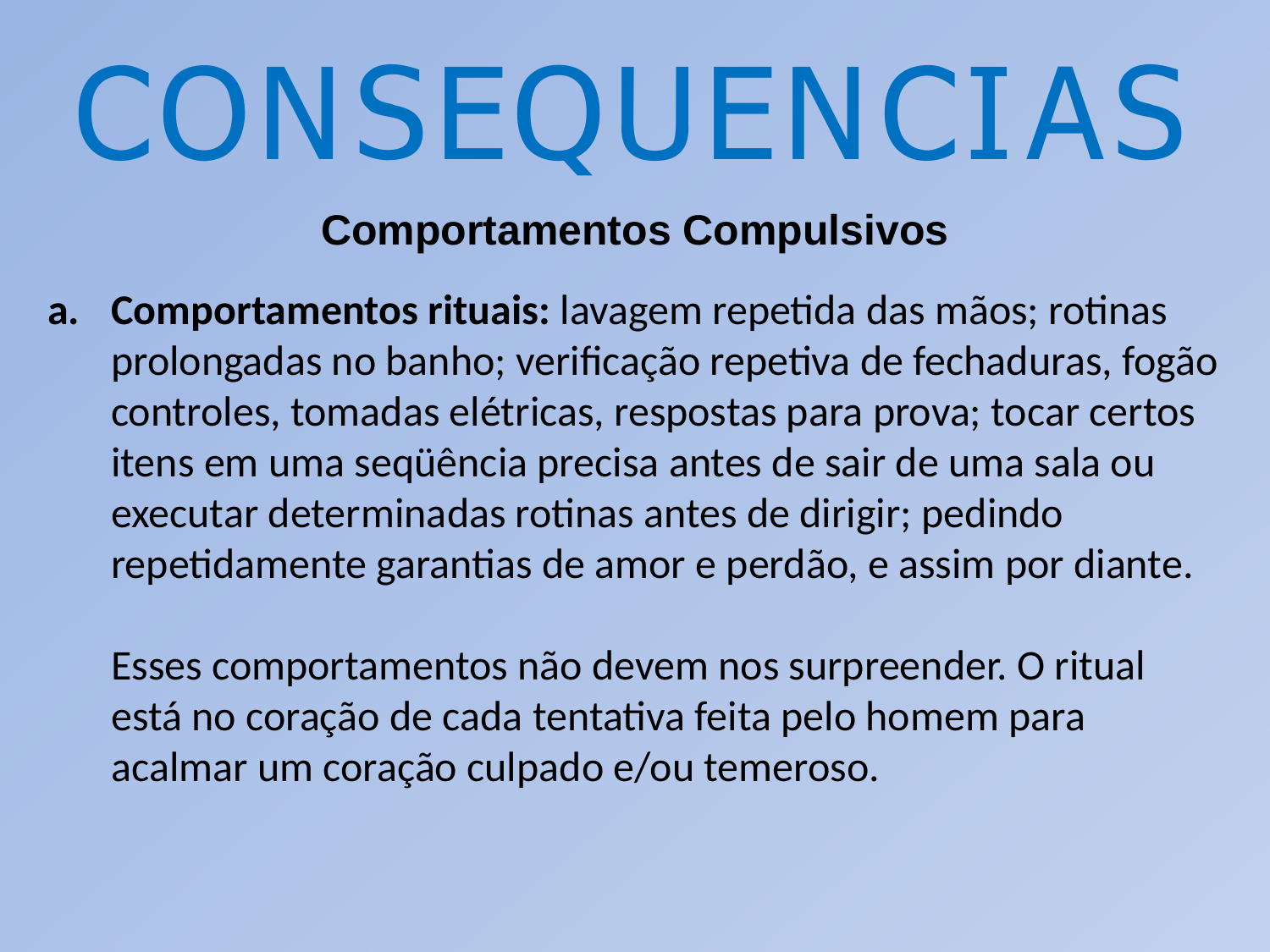

CONSEQUENCIAS

Comportamentos Compulsivos

Comportamentos rituais: lavagem repetida das mãos; rotinas prolongadas no banho; verificação repetiva de fechaduras, fogão controles, tomadas elétricas, respostas para prova; tocar certos itens em uma seqüência precisa antes de sair de uma sala ou executar determinadas rotinas antes de dirigir; pedindo repetidamente garantias de amor e perdão, e assim por diante.
Esses comportamentos não devem nos surpreender. O ritual está no coração de cada tentativa feita pelo homem para acalmar um coração culpado e/ou temeroso.